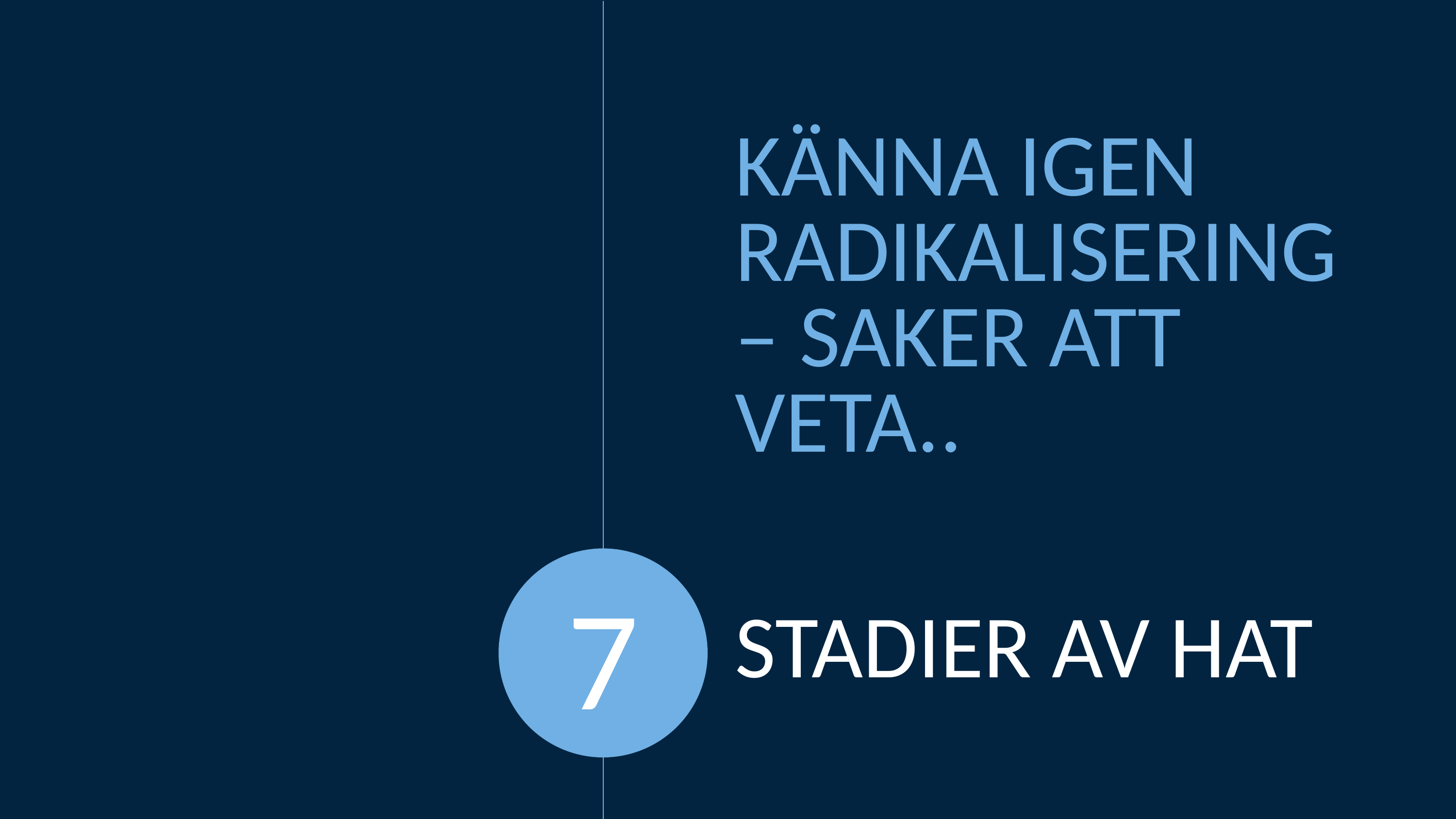

KÄNNA IGEN RADIKALISERING – SAKER ATT VETA..
7
# STADIER AV HAT